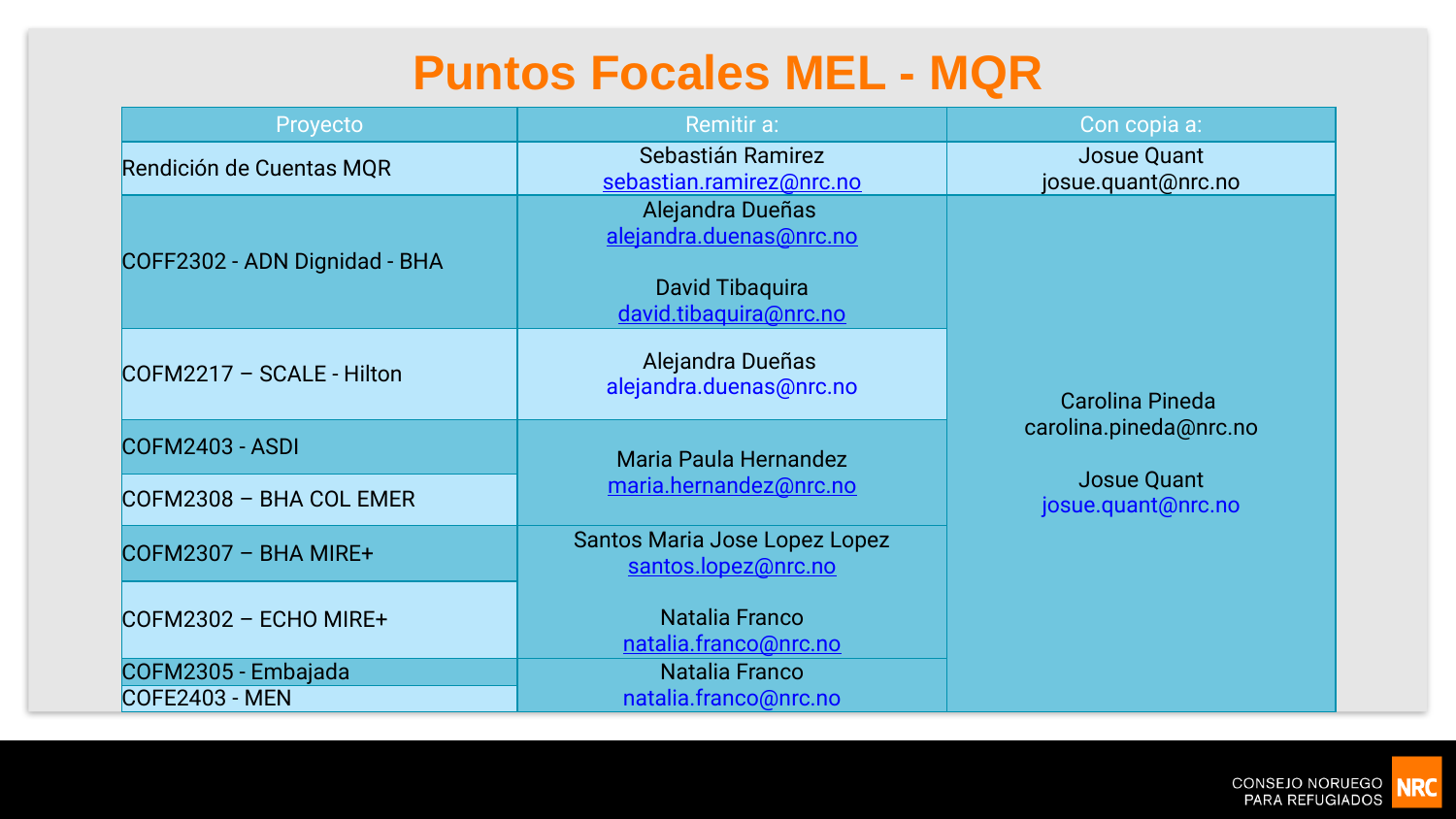

# Puntos Focales MEL - MQR
| Proyecto | Remitir a: | Con copia a: |
| --- | --- | --- |
| Rendición de Cuentas MQR | Sebastián Ramirez sebastian.ramirez@nrc.no | Josue Quant josue.quant@nrc.no |
| COFF2302 - ADN Dignidad - BHA | Alejandra Dueñas alejandra.duenas@nrc.no David Tibaquira david.tibaquira@nrc.no | Carolina Pineda  carolina.pineda@nrc.no Josue Quant josue.quant@nrc.no |
| COFM2217 – SCALE - Hilton | Alejandra Dueñas alejandra.duenas@nrc.no |  |
| COFM2403 - ASDI | Maria Paula Hernandez maria.hernandez@nrc.no |  |
| COFM2308 – BHA COL EMER |  |  |
| COFM2307 – BHA MIRE+ | Santos Maria Jose Lopez Lopez santos.lopez@nrc.no Natalia Franco natalia.franco@nrc.no |  |
| COFM2302 – ECHO MIRE+ |  |  |
| COFM2305 - Embajada | Natalia Franco natalia.franco@nrc.no |  |
| COFE2403 - MEN |  |  |